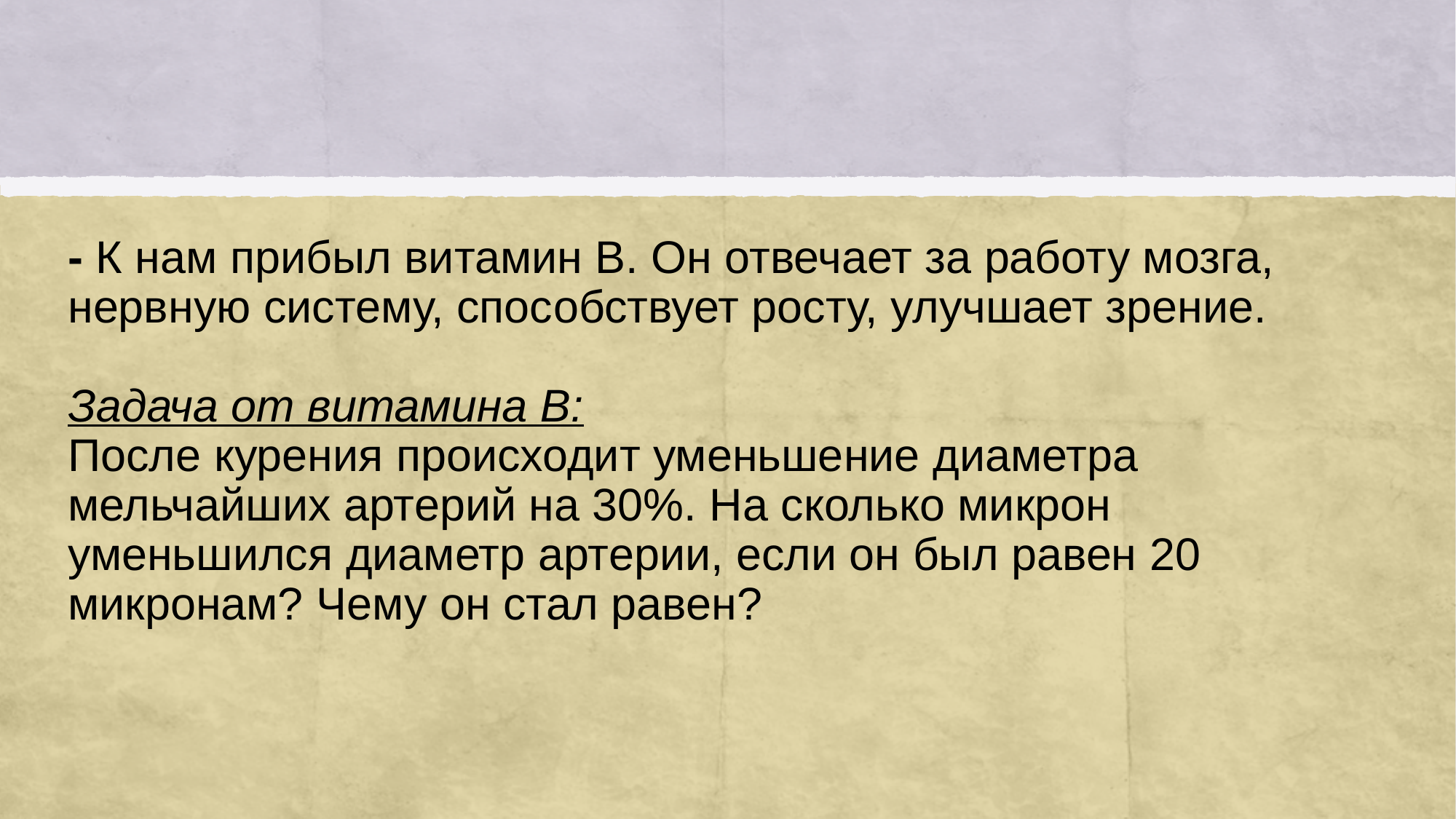

# - К нам прибыл витамин В. Он отвечает за работу мозга, нервную систему, способствует росту, улучшает зрение. Задача от витамина В: После курения происходит уменьшение диаметра мельчайших артерий на 30%. На сколько микрон уменьшился диаметр артерии, если он был равен 20 микронам? Чему он стал равен?